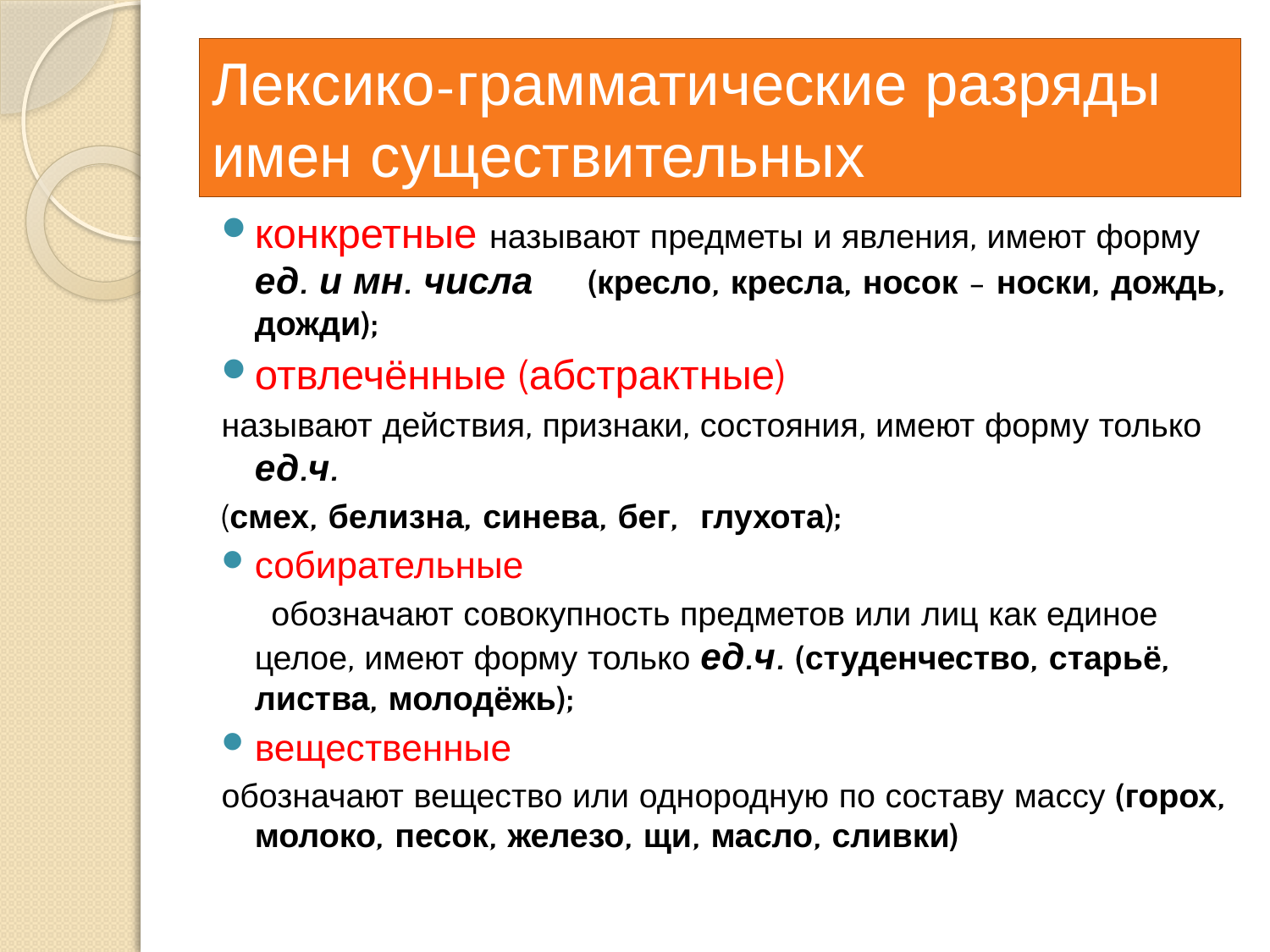

# Лексико-грамматические разряды имен существительных
конкретные называют предметы и явления, имеют форму ед. и мн. числа     (кресло, кресла, носок – носки, дождь, дожди);
отвлечённые (абстрактные)
называют действия, признаки, состояния, имеют форму только ед.ч.
(смех, белизна, синева, бег,  глухота);
собирательные
     обозначают совокупность предметов или лиц как единое целое, имеют форму только ед.ч. (студенчество, старьё, листва, молодёжь);
вещественные
обозначают вещество или однородную по составу массу (горох, молоко, песок, железо, щи, масло, сливки)